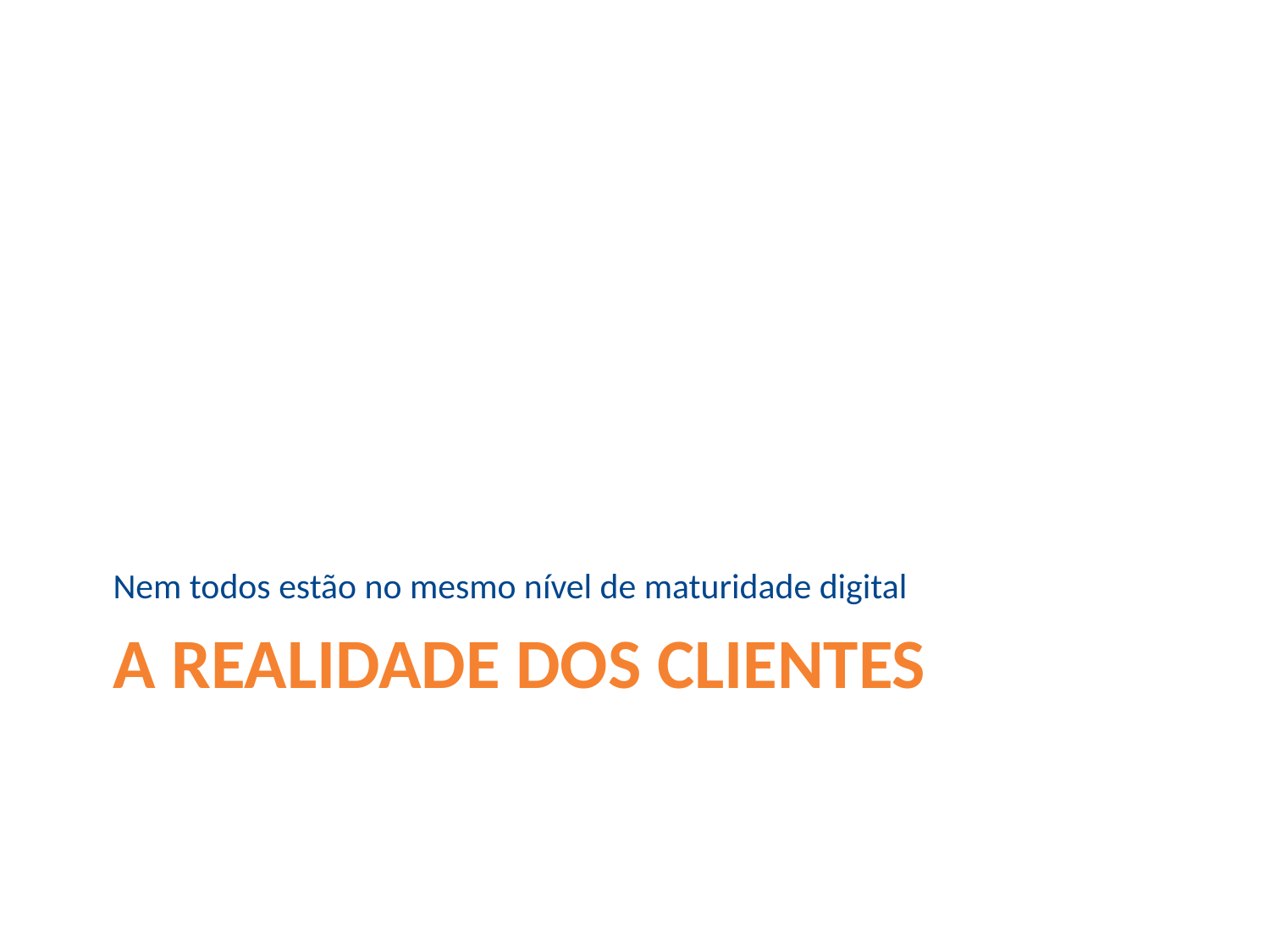

Nem todos estão no mesmo nível de maturidade digital
# A realidade dos clientes